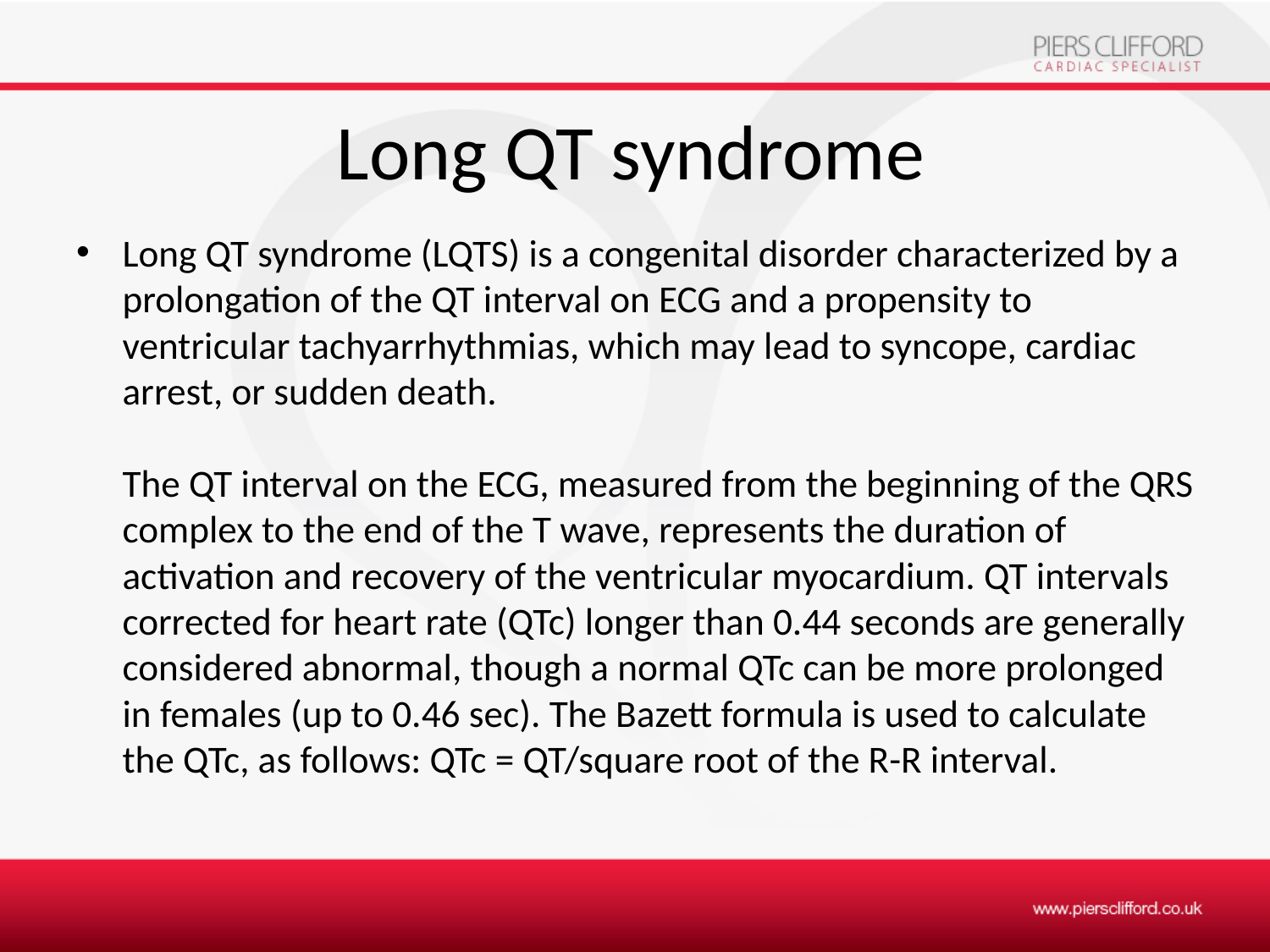

# Long QT syndrome
Long QT syndrome (LQTS) is a congenital disorder characterized by a prolongation of the QT interval on ECG and a propensity to ventricular tachyarrhythmias, which may lead to syncope, cardiac arrest, or sudden death.
The QT interval on the ECG, measured from the beginning of the QRS complex to the end of the T wave, represents the duration of activation and recovery of the ventricular myocardium. QT intervals corrected for heart rate (QTc) longer than 0.44 seconds are generally considered abnormal, though a normal QTc can be more prolonged in females (up to 0.46 sec). The Bazett formula is used to calculate the QTc, as follows: QTc = QT/square root of the R-R interval.